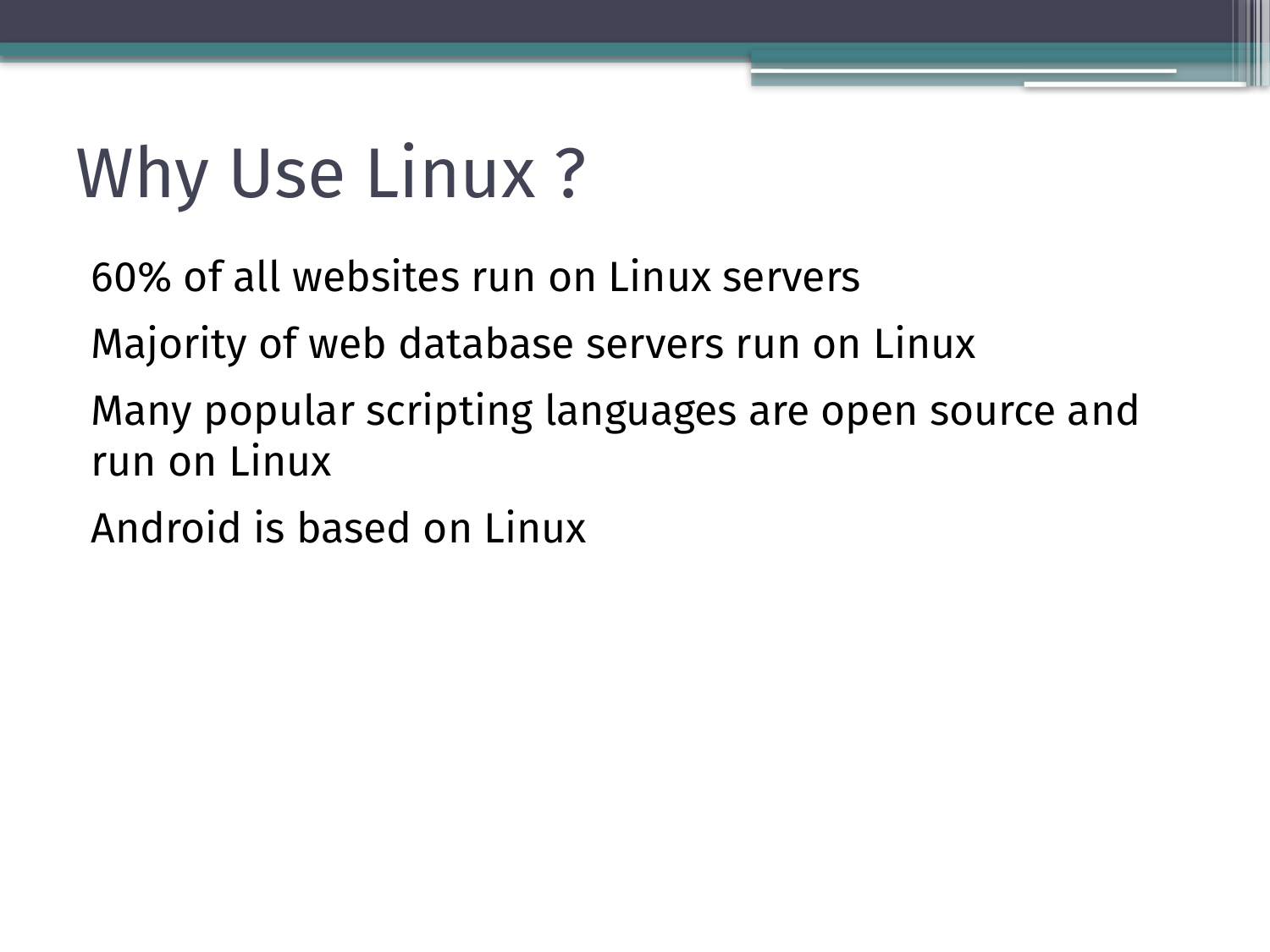

# Why Use Linux ?
60% of all websites run on Linux servers
Majority of web database servers run on Linux
Many popular scripting languages are open source and run on Linux
Android is based on Linux